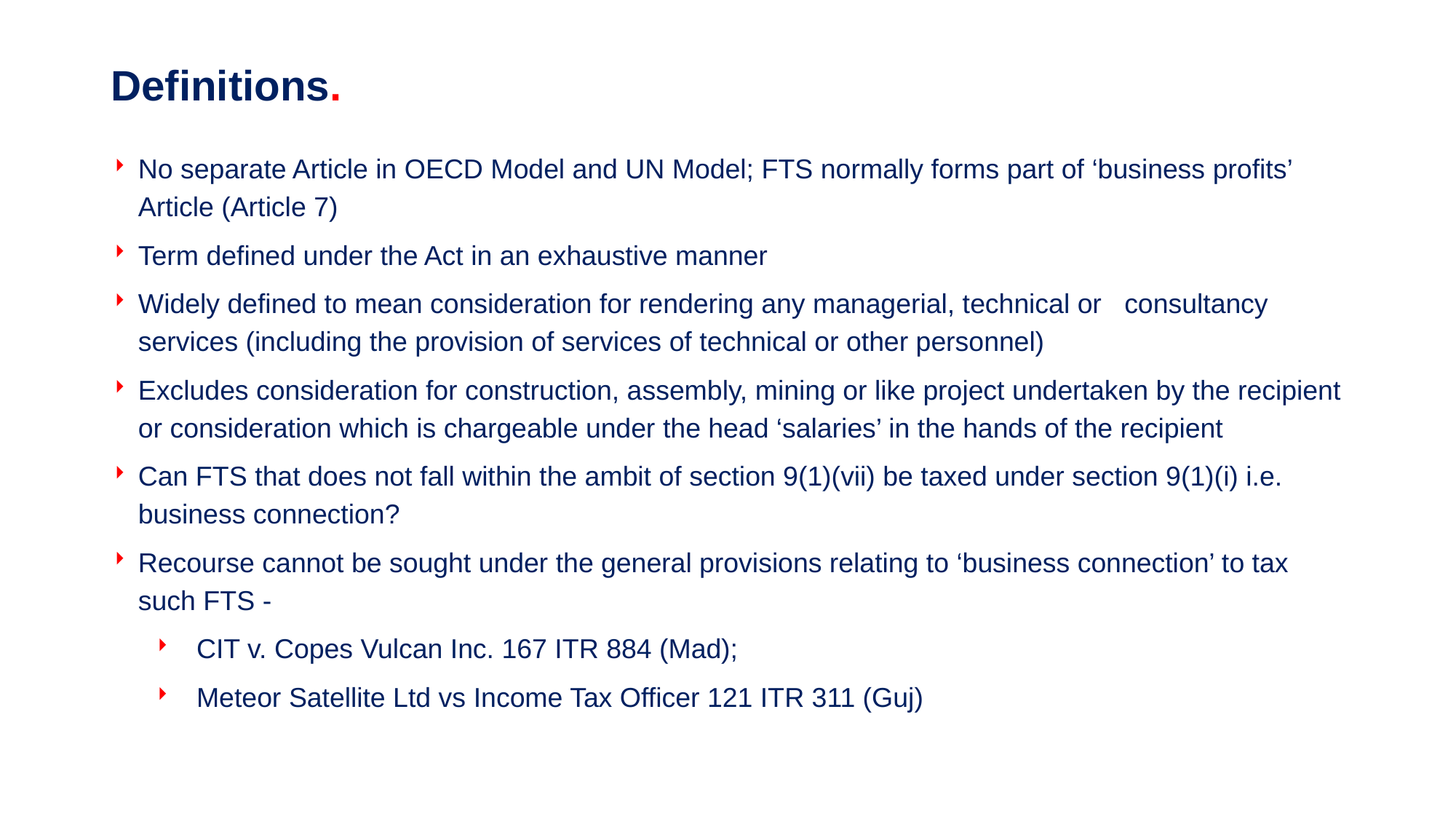

# Definitions.
No separate Article in OECD Model and UN Model; FTS normally forms part of ‘business profits’ Article (Article 7)
Term defined under the Act in an exhaustive manner
Widely defined to mean consideration for rendering any managerial, technical or   consultancy services (including the provision of services of technical or other personnel)
Excludes consideration for construction, assembly, mining or like project undertaken by the recipient or consideration which is chargeable under the head ‘salaries’ in the hands of the recipient
Can FTS that does not fall within the ambit of section 9(1)(vii) be taxed under section 9(1)(i) i.e. business connection?
Recourse cannot be sought under the general provisions relating to ‘business connection’ to tax such FTS -
CIT v. Copes Vulcan Inc. 167 ITR 884 (Mad);
Meteor Satellite Ltd vs Income Tax Officer 121 ITR 311 (Guj)

38